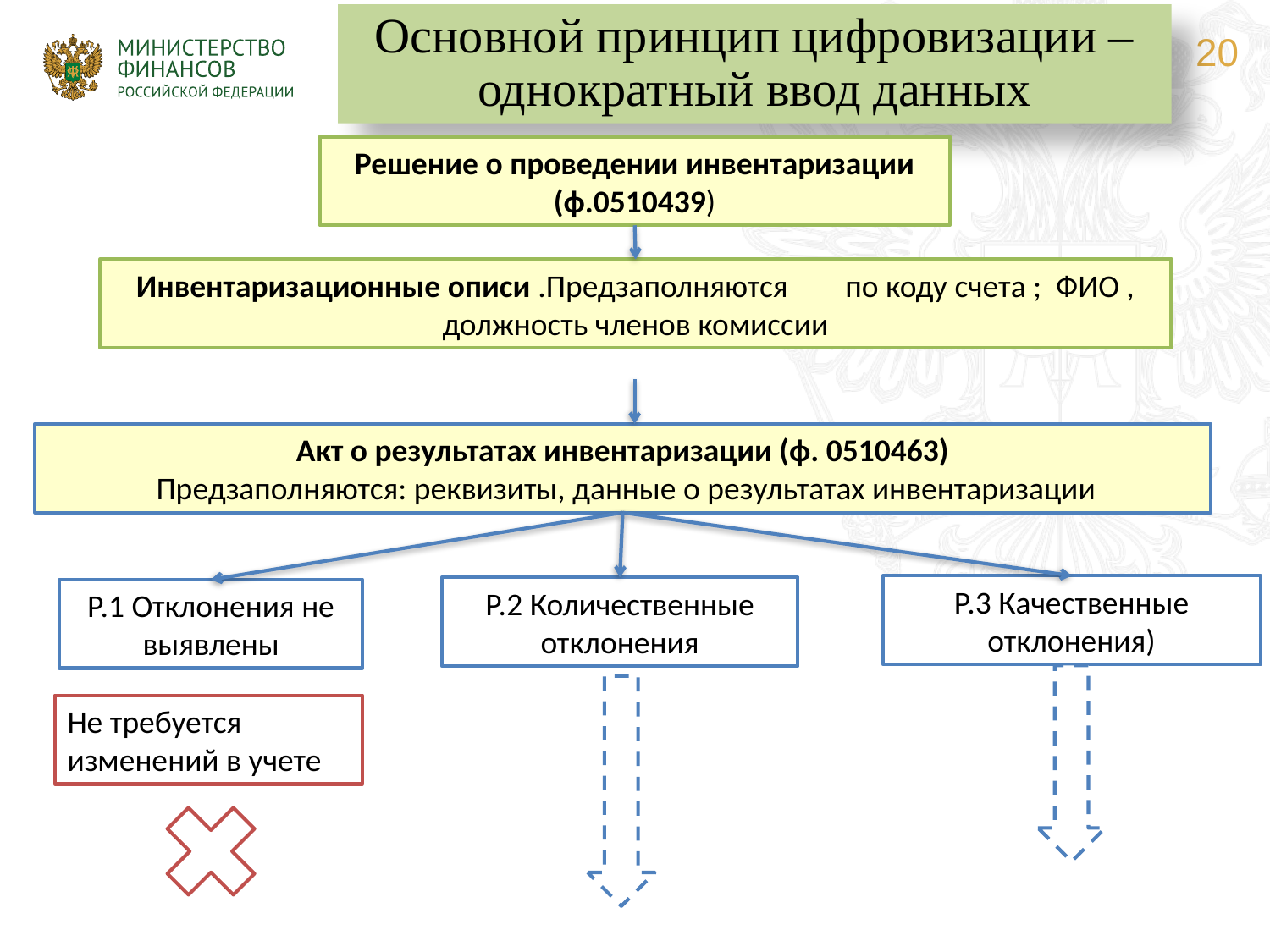

Основной принцип цифровизации – однократный ввод данных
Решение о проведении инвентаризации (ф.0510439)
Инвентаризационные описи .Предзаполняются        по коду счета ;  ФИО , должность членов комиссии
Акт о результатах инвентаризации (ф. 0510463)
 Предзаполняются: реквизиты, данные о результатах инвентаризации
Р.3 Качественные отклонения)
Р.2 Количественные отклонения
Р.1 Отклонения не выявлены

Не требуется изменений в учете